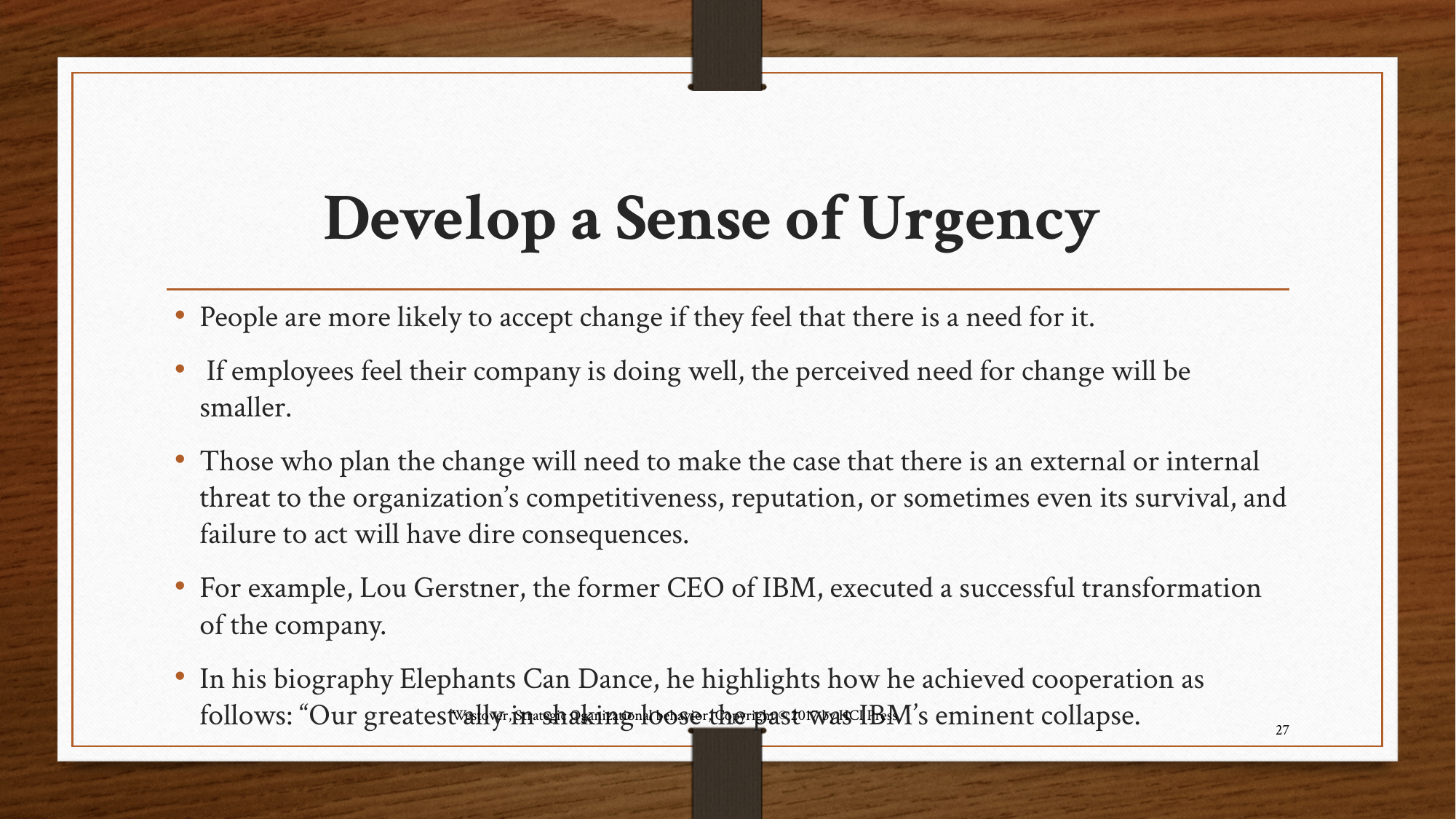

# Develop a Sense of Urgency
People are more likely to accept change if they feel that there is a need for it.
 If employees feel their company is doing well, the perceived need for change will be smaller.
Those who plan the change will need to make the case that there is an external or internal threat to the organization’s competitiveness, reputation, or sometimes even its survival, and failure to act will have dire consequences.
For example, Lou Gerstner, the former CEO of IBM, executed a successful transformation of the company.
In his biography Elephants Can Dance, he highlights how he achieved cooperation as follows: “Our greatest ally in shaking loose the past was IBM’s eminent collapse.
27
Westover, Strategic Oganizational behavior, Copyright © 2017 by HCI Press